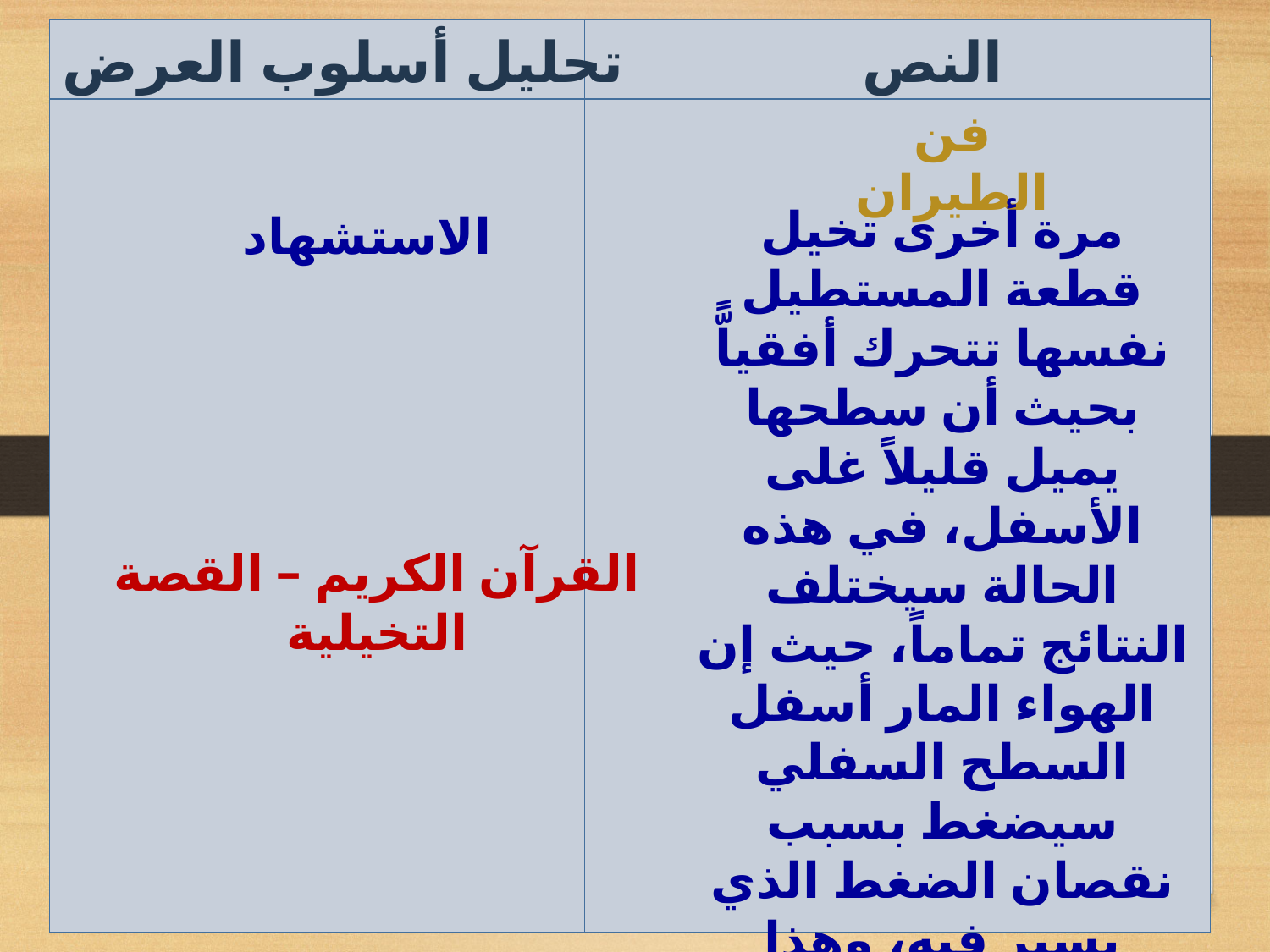

|  |  |
| --- | --- |
|  |  |
تحليل أسلوب العرض
النص
فن الطيران
مرة أخرى تخيل قطعة المستطيل نفسها تتحرك أفقياًّ بحيث أن سطحها يميل قليلاً غلى الأسفل، في هذه الحالة سيختلف النتائج تماماً، حيث إن الهواء المار أسفل السطح السفلي سيضغط بسبب نقصان الضغط الذي يسير فيه، وهذا الفارق في ضغط الهواء مضروباً في مساحة المستطيل يعطي قوة تؤثر على المستطيل إلى الأعلى وتسمى هذه القوة بقوة الرفع،
الاستشهاد
القرآن الكريم – القصة التخيلية